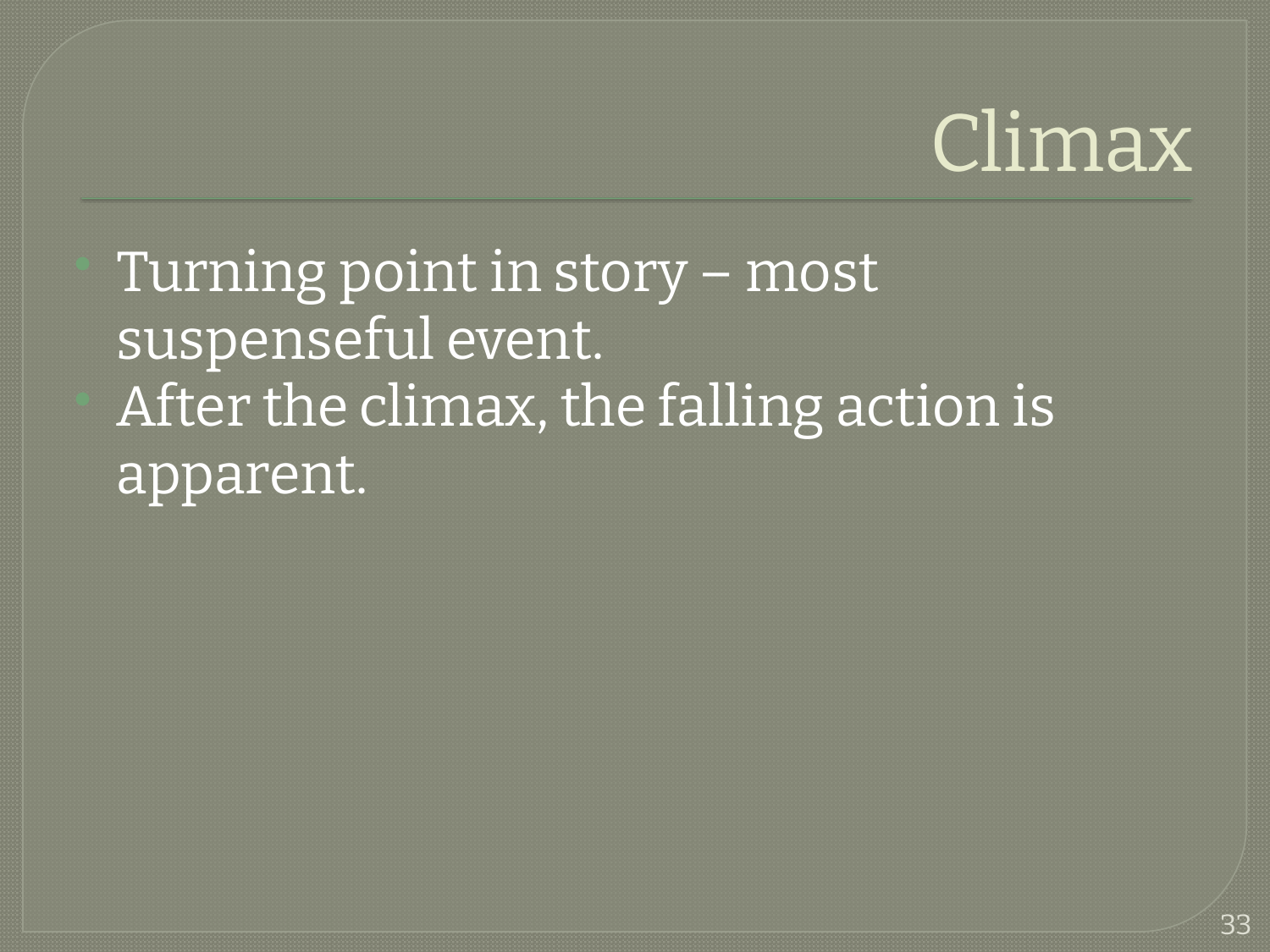

# Climax
Turning point in story – most suspenseful event.
After the climax, the falling action is apparent.
33